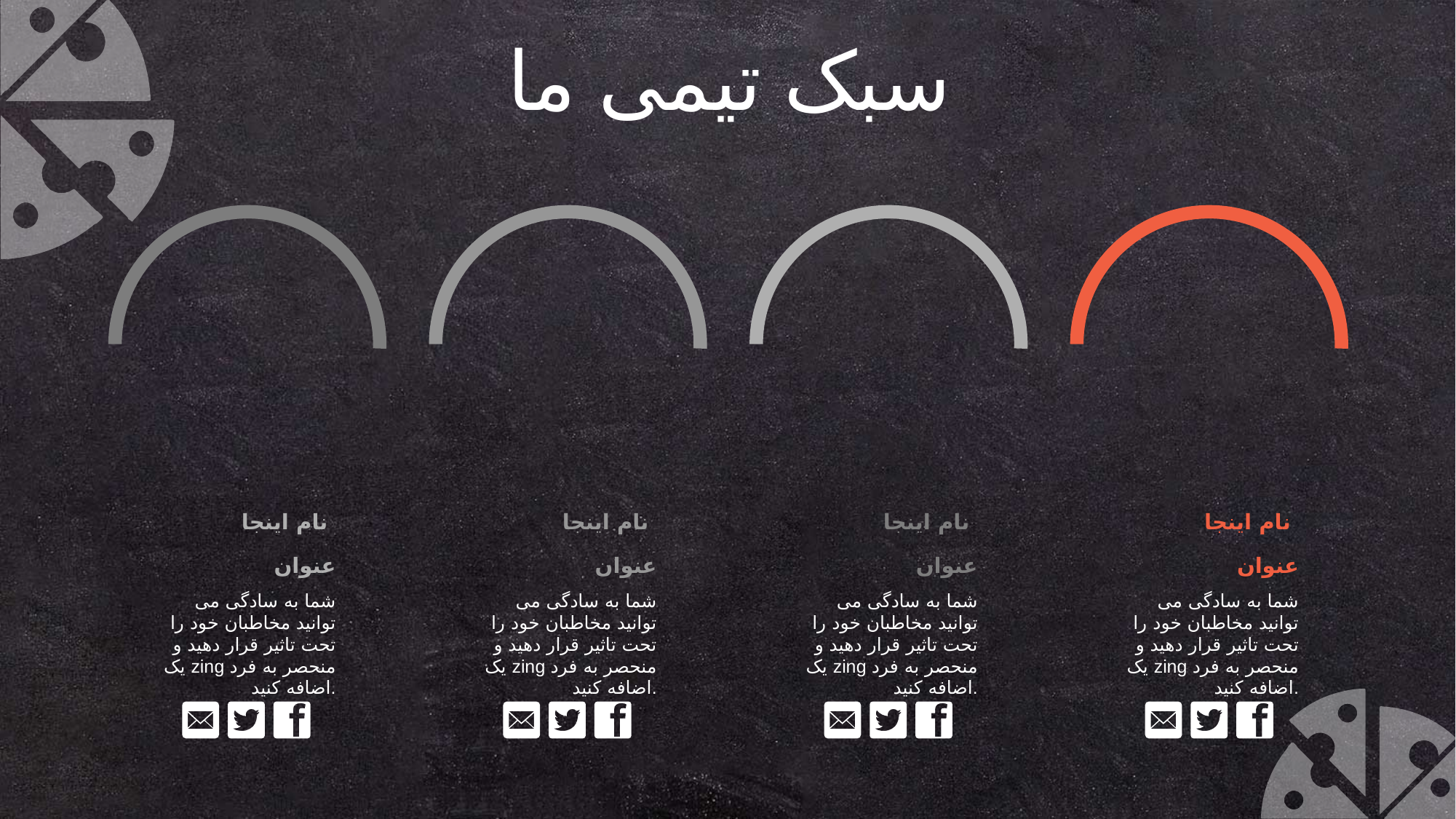

سبک تیمی ما

نام اینجا
عنوان
شما به سادگی می توانید مخاطبان خود را تحت تاثیر قرار دهید و یک zing منحصر به فرد اضافه کنید.

نام اینجا
عنوان
شما به سادگی می توانید مخاطبان خود را تحت تاثیر قرار دهید و یک zing منحصر به فرد اضافه کنید.

نام اینجا
عنوان
شما به سادگی می توانید مخاطبان خود را تحت تاثیر قرار دهید و یک zing منحصر به فرد اضافه کنید.

نام اینجا
عنوان
شما به سادگی می توانید مخاطبان خود را تحت تاثیر قرار دهید و یک zing منحصر به فرد اضافه کنید.